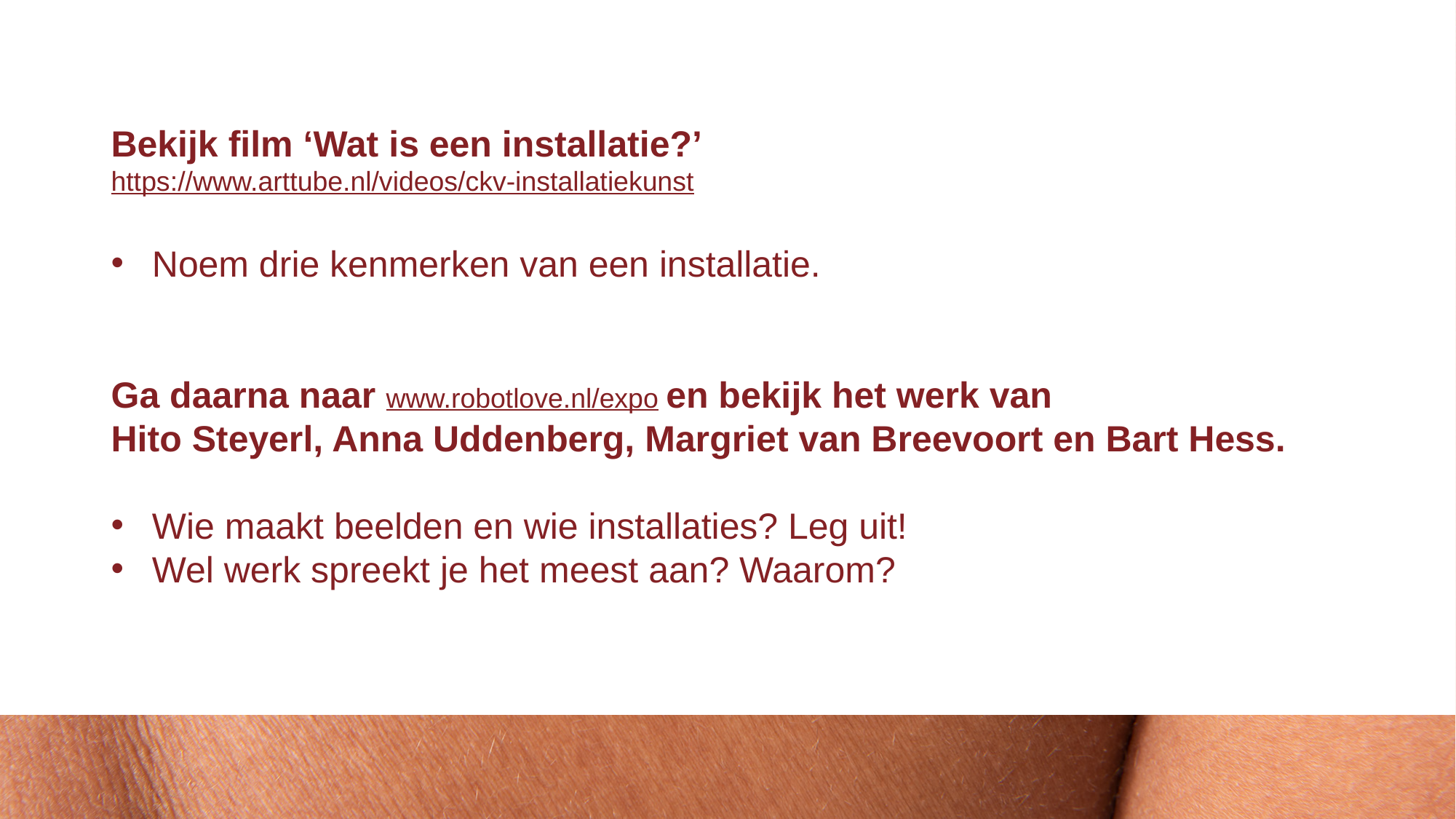

Bekijk film ‘Wat is een installatie?’
https://www.arttube.nl/videos/ckv-installatiekunst

Noem drie kenmerken van een installatie.

Ga daarna naar www.robotlove.nl/expo en bekijk het werk van
Hito Steyerl, Anna Uddenberg, Margriet van Breevoort en Bart Hess.

Wie maakt beelden en wie installaties? Leg uit!
Wel werk spreekt je het meest aan? Waarom?